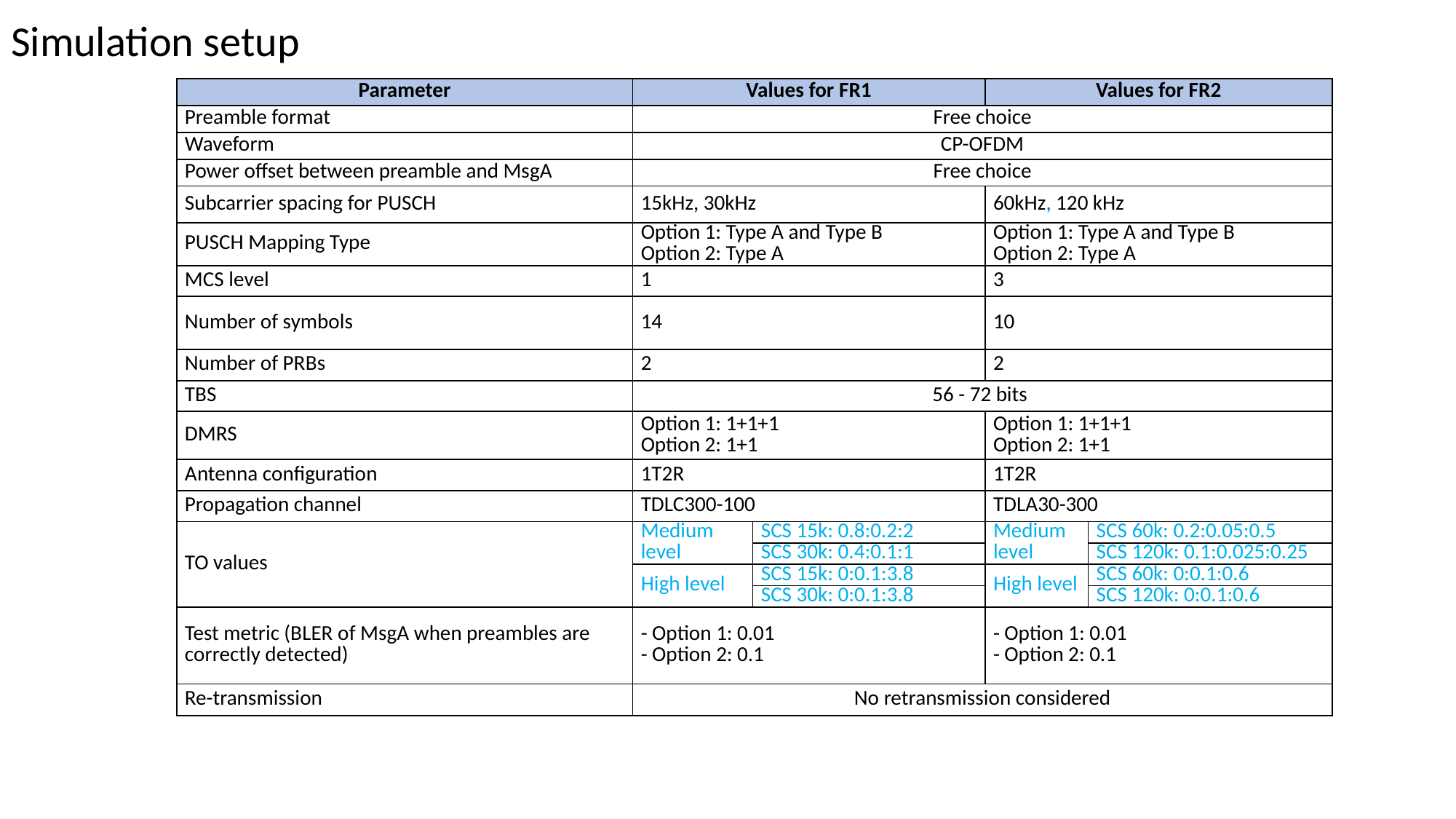

# Simulation setup
| Parameter | Values for FR1 |  | Values for FR2 |  |
| --- | --- | --- | --- | --- |
| Preamble format | Free choice |  |  |  |
| Waveform | CP-OFDM |  |  |  |
| Power offset between preamble and MsgA | Free choice |  |  |  |
| Subcarrier spacing for PUSCH | 15kHz, 30kHz |  | 60kHz, 120 kHz |  |
| PUSCH Mapping Type | Option 1: Type A and Type B Option 2: Type A |  | Option 1: Type A and Type B Option 2: Type A |  |
| MCS level | 1 |  | 3 |  |
| Number of symbols | 14 |  | 10 |  |
| Number of PRBs | 2 |  | 2 |  |
| TBS | 56 - 72 bits |  |  |  |
| DMRS | Option 1: 1+1+1 Option 2: 1+1 |  | Option 1: 1+1+1 Option 2: 1+1 |  |
| Antenna configuration | 1T2R |  | 1T2R |  |
| Propagation channel | TDLC300-100 |  | TDLA30-300 |  |
| TO values | Medium level | SCS 15k: 0.8:0.2:2 | Medium level | SCS 60k: 0.2:0.05:0.5 |
|  |  | SCS 30k: 0.4:0.1:1 |  | SCS 120k: 0.1:0.025:0.25 |
|  | High level | SCS 15k: 0:0.1:3.8 | High level | SCS 60k: 0:0.1:0.6 |
|  |  | SCS 30k: 0:0.1:3.8 |  | SCS 120k: 0:0.1:0.6 |
| Test metric (BLER of MsgA when preambles are correctly detected) | - Option 1: 0.01 - Option 2: 0.1 |  | - Option 1: 0.01 - Option 2: 0.1 |  |
| Re-transmission | No retransmission considered |  |  |  |